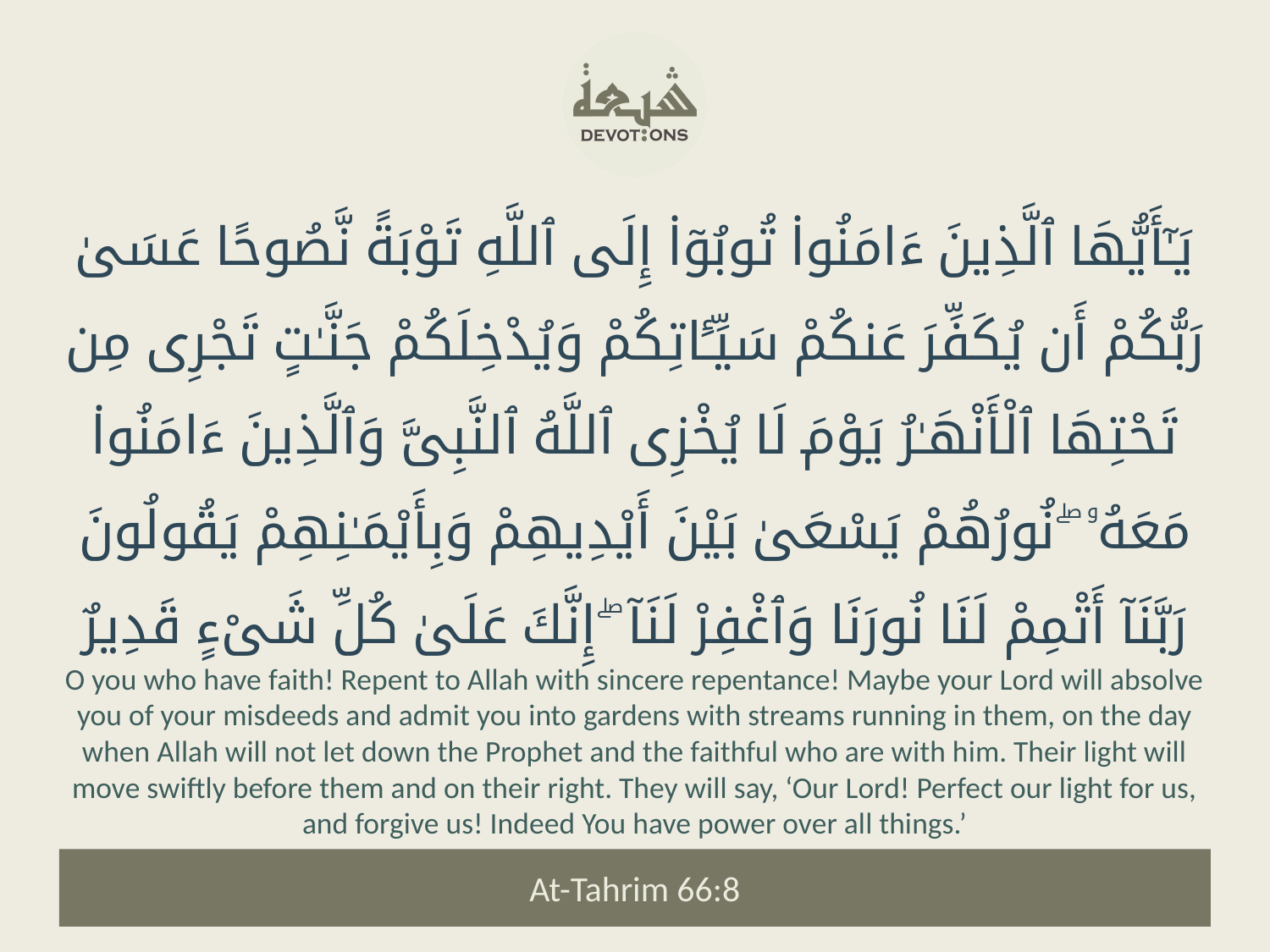

يَـٰٓأَيُّهَا ٱلَّذِينَ ءَامَنُوا۟ تُوبُوٓا۟ إِلَى ٱللَّهِ تَوْبَةً نَّصُوحًا عَسَىٰ رَبُّكُمْ أَن يُكَفِّرَ عَنكُمْ سَيِّـَٔاتِكُمْ وَيُدْخِلَكُمْ جَنَّـٰتٍ تَجْرِى مِن تَحْتِهَا ٱلْأَنْهَـٰرُ يَوْمَ لَا يُخْزِى ٱللَّهُ ٱلنَّبِىَّ وَٱلَّذِينَ ءَامَنُوا۟ مَعَهُۥ ۖ نُورُهُمْ يَسْعَىٰ بَيْنَ أَيْدِيهِمْ وَبِأَيْمَـٰنِهِمْ يَقُولُونَ رَبَّنَآ أَتْمِمْ لَنَا نُورَنَا وَٱغْفِرْ لَنَآ ۖ إِنَّكَ عَلَىٰ كُلِّ شَىْءٍ قَدِيرٌ
O you who have faith! Repent to Allah with sincere repentance! Maybe your Lord will absolve you of your misdeeds and admit you into gardens with streams running in them, on the day when Allah will not let down the Prophet and the faithful who are with him. Their light will move swiftly before them and on their right. They will say, ‘Our Lord! Perfect our light for us, and forgive us! Indeed You have power over all things.’
At-Tahrim 66:8